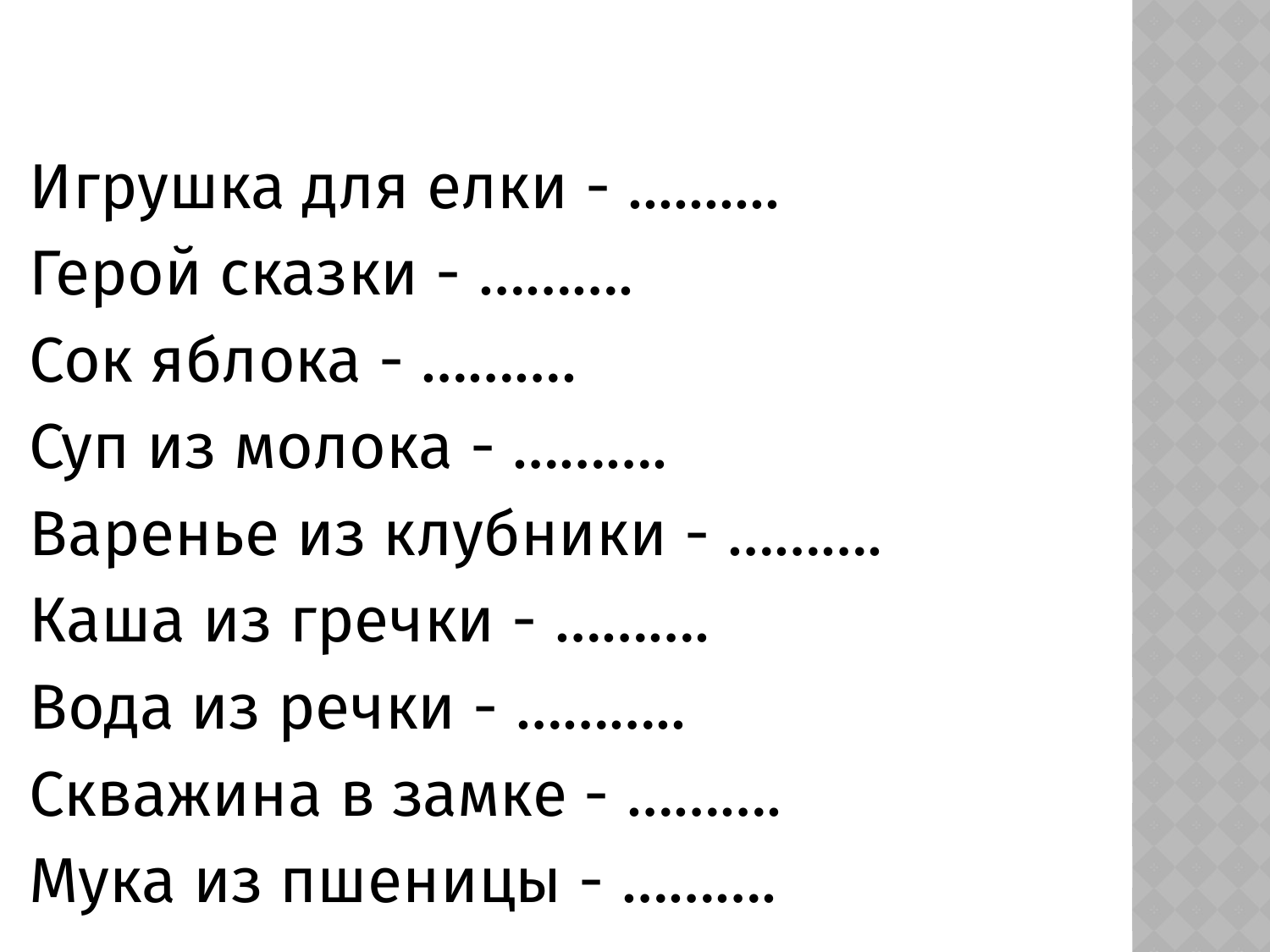

Игрушка для елки - ..........
 Герой сказки - ……….
 Сок яблока - ……….
 Суп из молока - ……….
 Варенье из клубники - ……….
 Каша из гречки - ……….
 Вода из речки - ………..
 Скважина в замке - ……….
 Мука из пшеницы - ……….